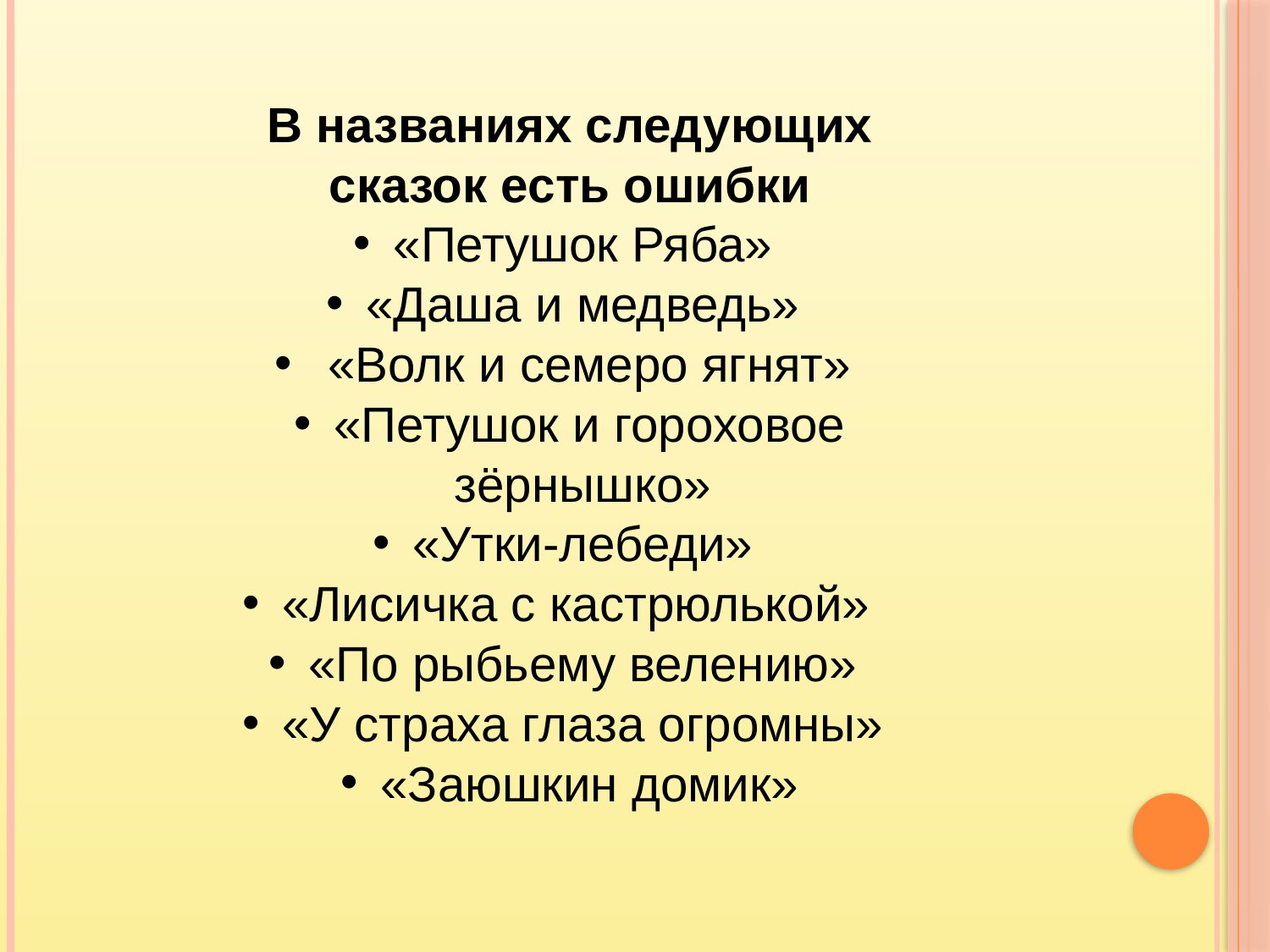

В названиях следующих сказок есть ошибки
«Петушок Ряба»
«Даша и медведь»
 «Волк и семеро ягнят»
«Петушок и гороховое зёрнышко»
«Утки-лебеди»
«Лисичка с кастрюлькой»
«По рыбьему велению»
«У страха глаза огромны»
«Заюшкин домик»